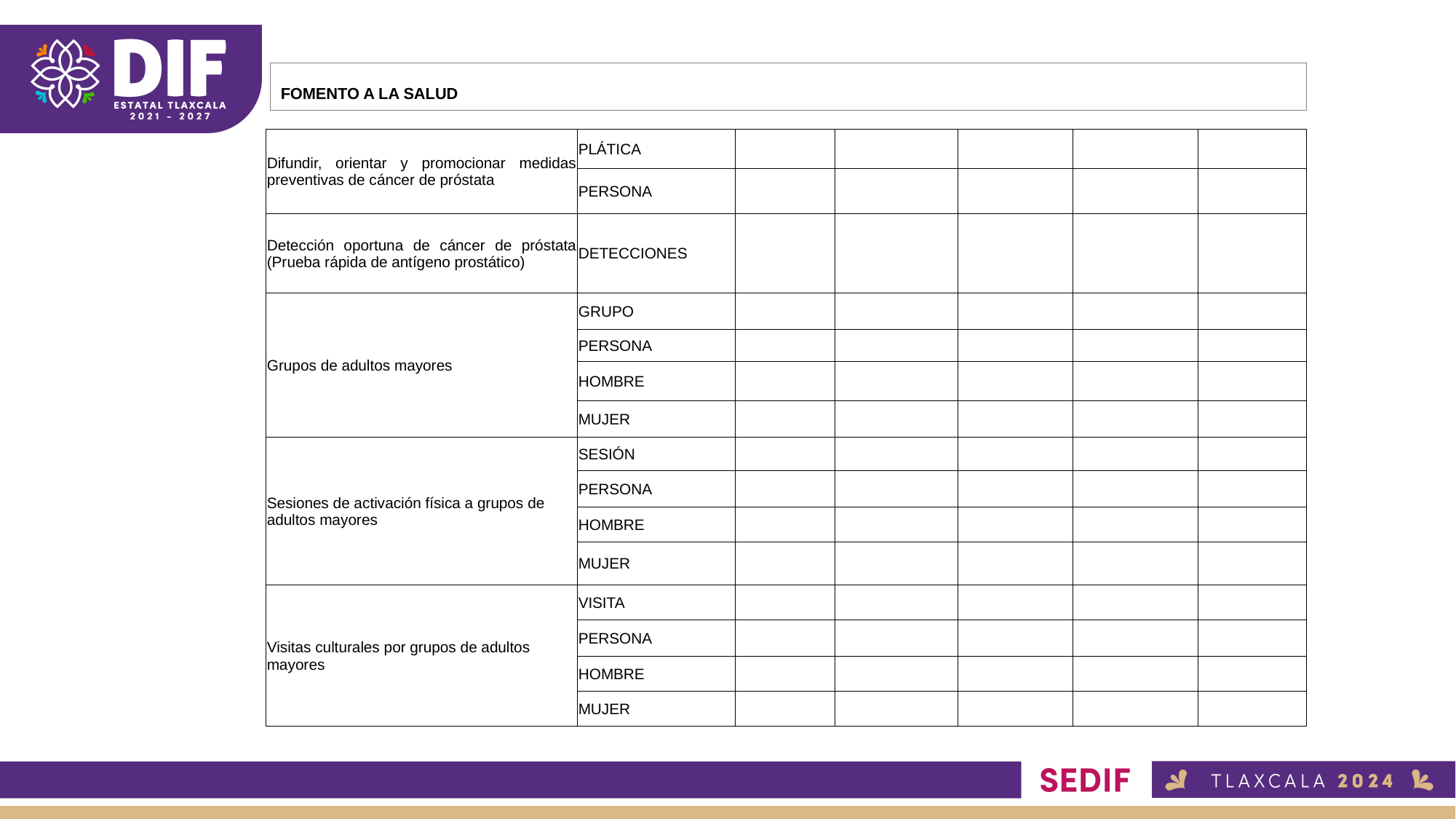

FOMENTO A LA SALUD
| Difundir, orientar y promocionar medidas preventivas de cáncer de próstata | PLÁTICA |  |  |  |  |  |
| --- | --- | --- | --- | --- | --- | --- |
|  | PERSONA |  |  |  |  |  |
| Detección oportuna de cáncer de próstata (Prueba rápida de antígeno prostático) | DETECCIONES |  |  |  |  |  |
| Grupos de adultos mayores | GRUPO |  |  |  |  |  |
|  | PERSONA |  |  |  |  |  |
|  | HOMBRE |  |  |  |  |  |
|  | MUJER |  |  |  |  |  |
| Sesiones de activación física a grupos de adultos mayores | SESIÓN |  |  |  |  |  |
|  | PERSONA |  |  |  |  |  |
|  | HOMBRE |  |  |  |  |  |
|  | MUJER |  |  |  |  |  |
| Visitas culturales por grupos de adultos mayores | VISITA |  |  |  |  |  |
|  | PERSONA |  |  |  |  |  |
|  | HOMBRE |  |  |  |  |  |
|  | MUJER |  |  |  |  |  |